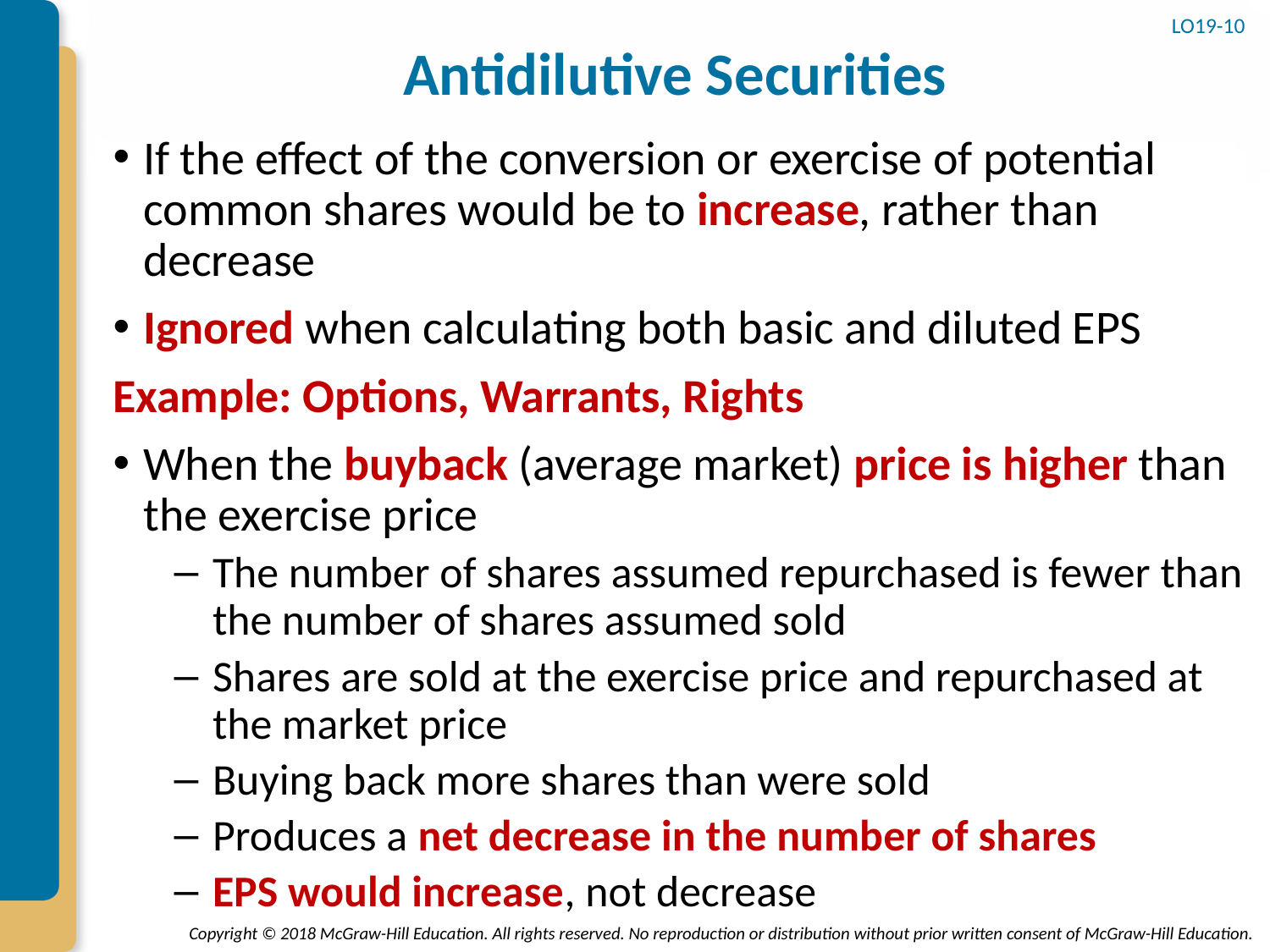

# Antidilutive Securities
LO19-10
If the effect of the conversion or exercise of potential common shares would be to increase, rather than decrease
Ignored when calculating both basic and diluted EPS
Example: Options, Warrants, Rights
When the buyback (average market) price is higher than the exercise price
The number of shares assumed repurchased is fewer than the number of shares assumed sold
Shares are sold at the exercise price and repurchased at the market price
Buying back more shares than were sold
Produces a net decrease in the number of shares
EPS would increase, not decrease